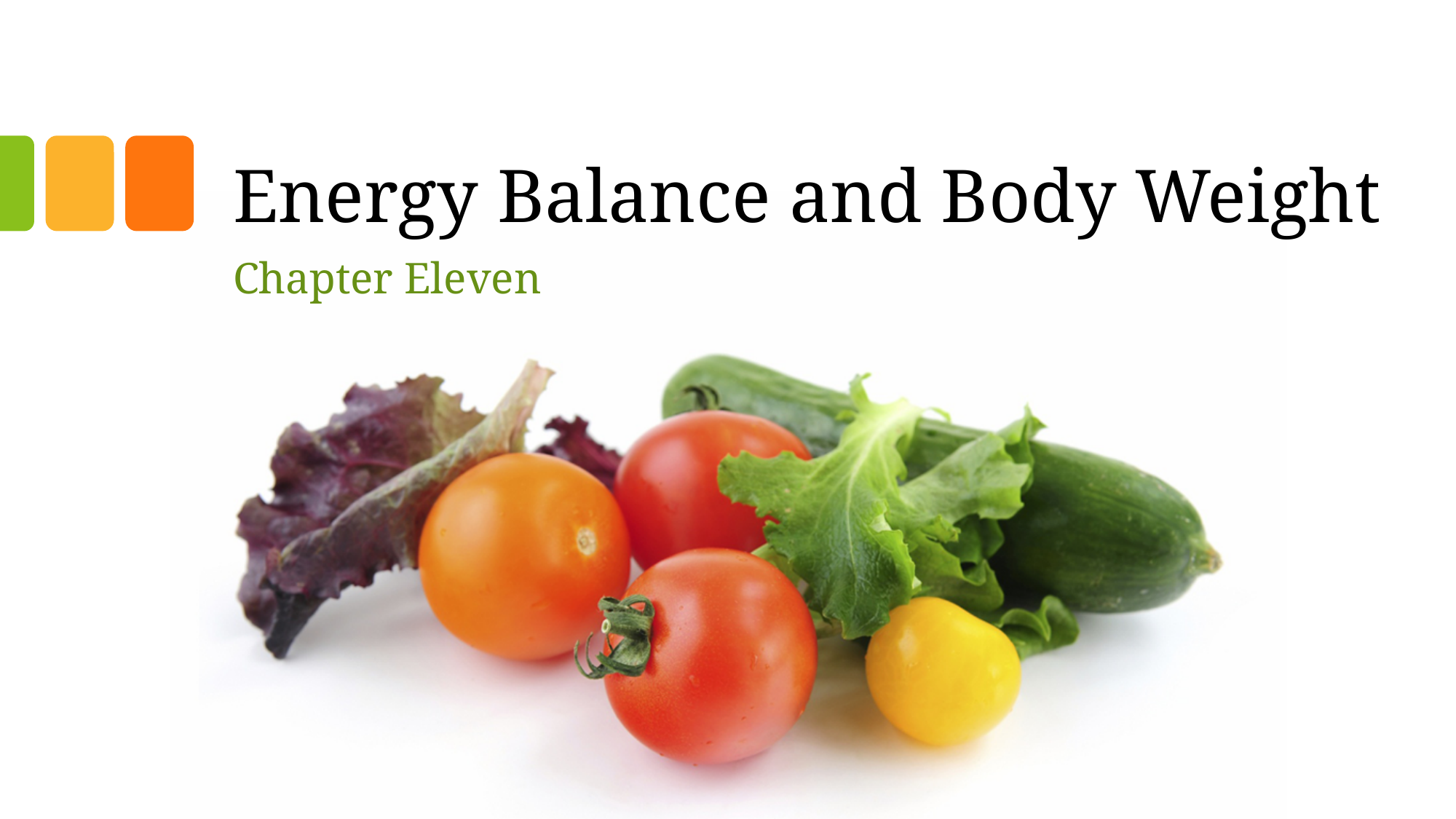

# Energy Balance and Body Weight
Chapter Eleven